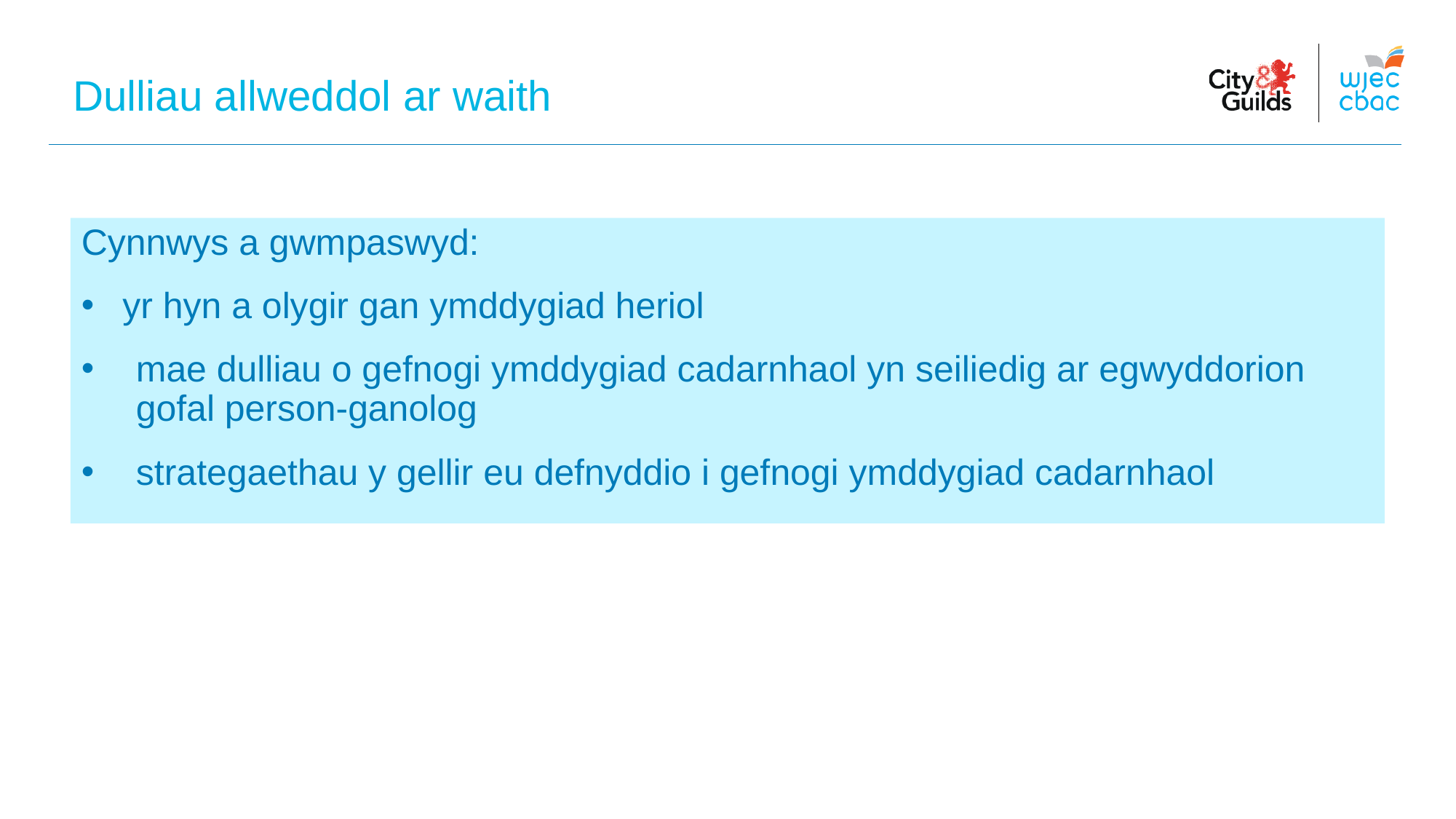

Dulliau allweddol ar waith
Cynnwys a gwmpaswyd:
yr hyn a olygir gan ymddygiad heriol
mae dulliau o gefnogi ymddygiad cadarnhaol yn seiliedig ar egwyddorion gofal person-ganolog
strategaethau y gellir eu defnyddio i gefnogi ymddygiad cadarnhaol